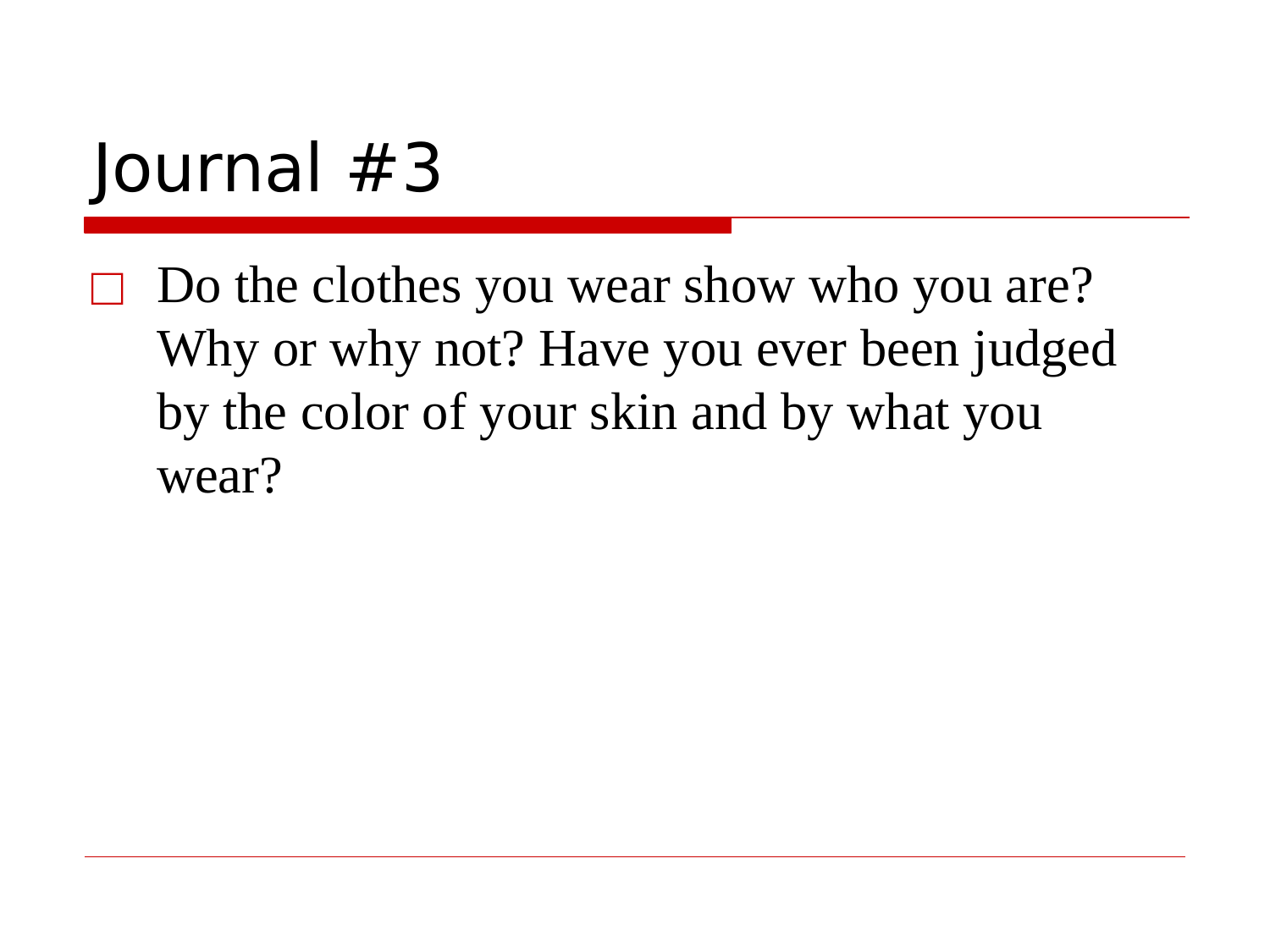

# Journal #3
Do the clothes you wear show who you are? Why or why not? Have you ever been judged by the color of your skin and by what you wear?